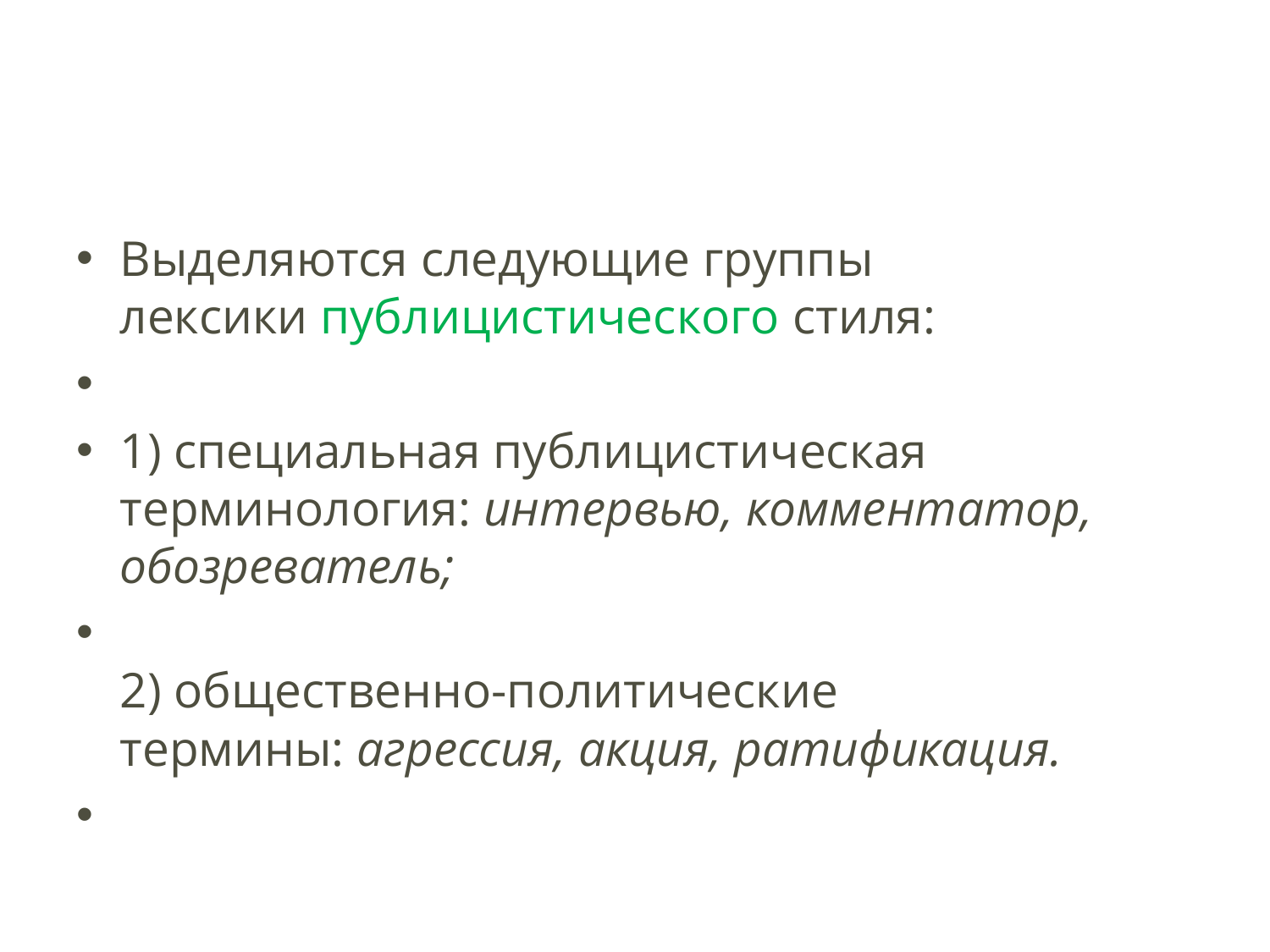

#
Выделяются следующие группы лексики публицистического стиля:

1) специальная публицистическая терминология: интервью, комментатор, обозреватель;
2) общественно-политические термины: агрессия, акция, ратификация.